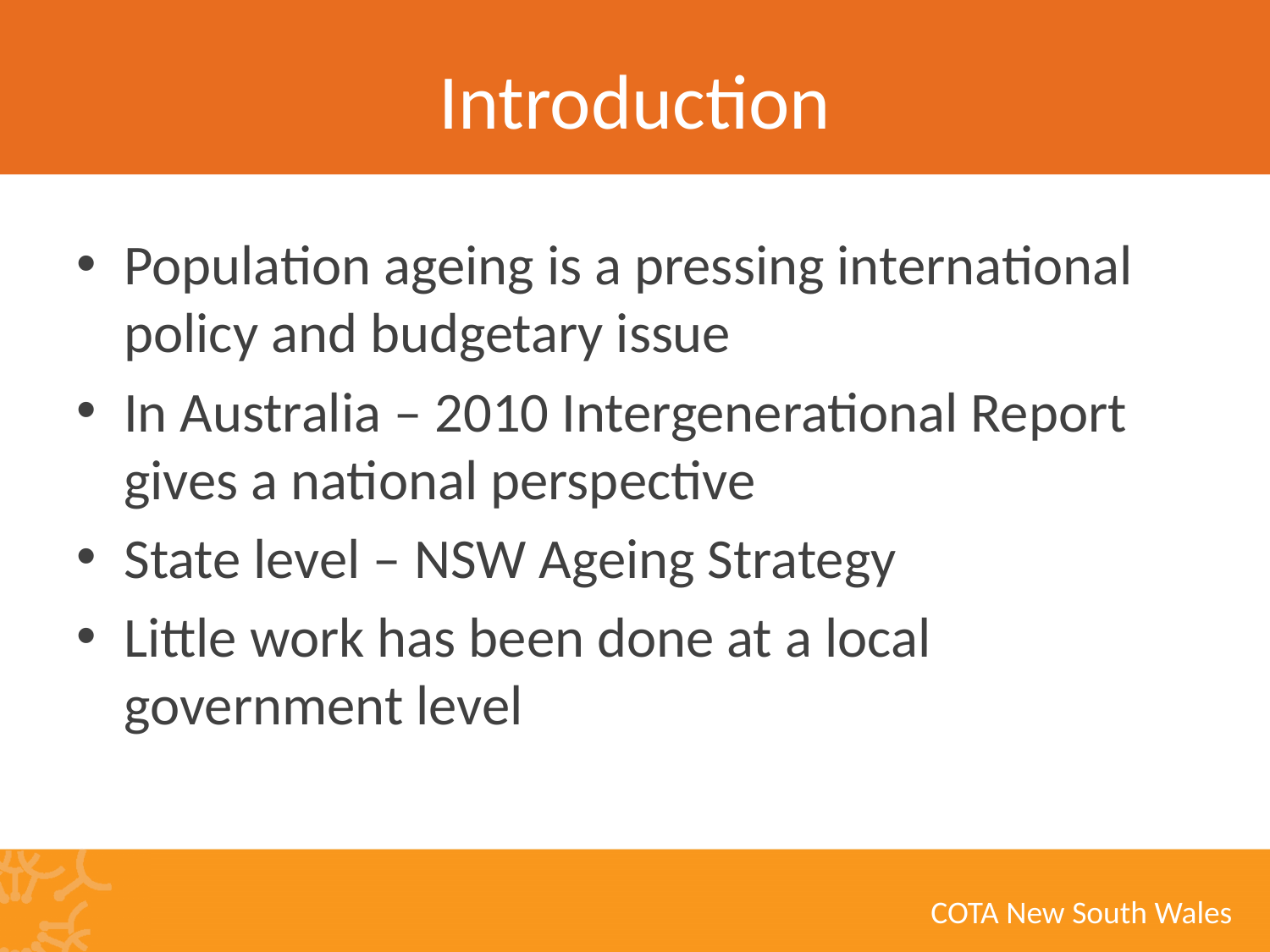

# Introduction
Population ageing is a pressing international policy and budgetary issue
In Australia – 2010 Intergenerational Report gives a national perspective
State level – NSW Ageing Strategy
Little work has been done at a local government level